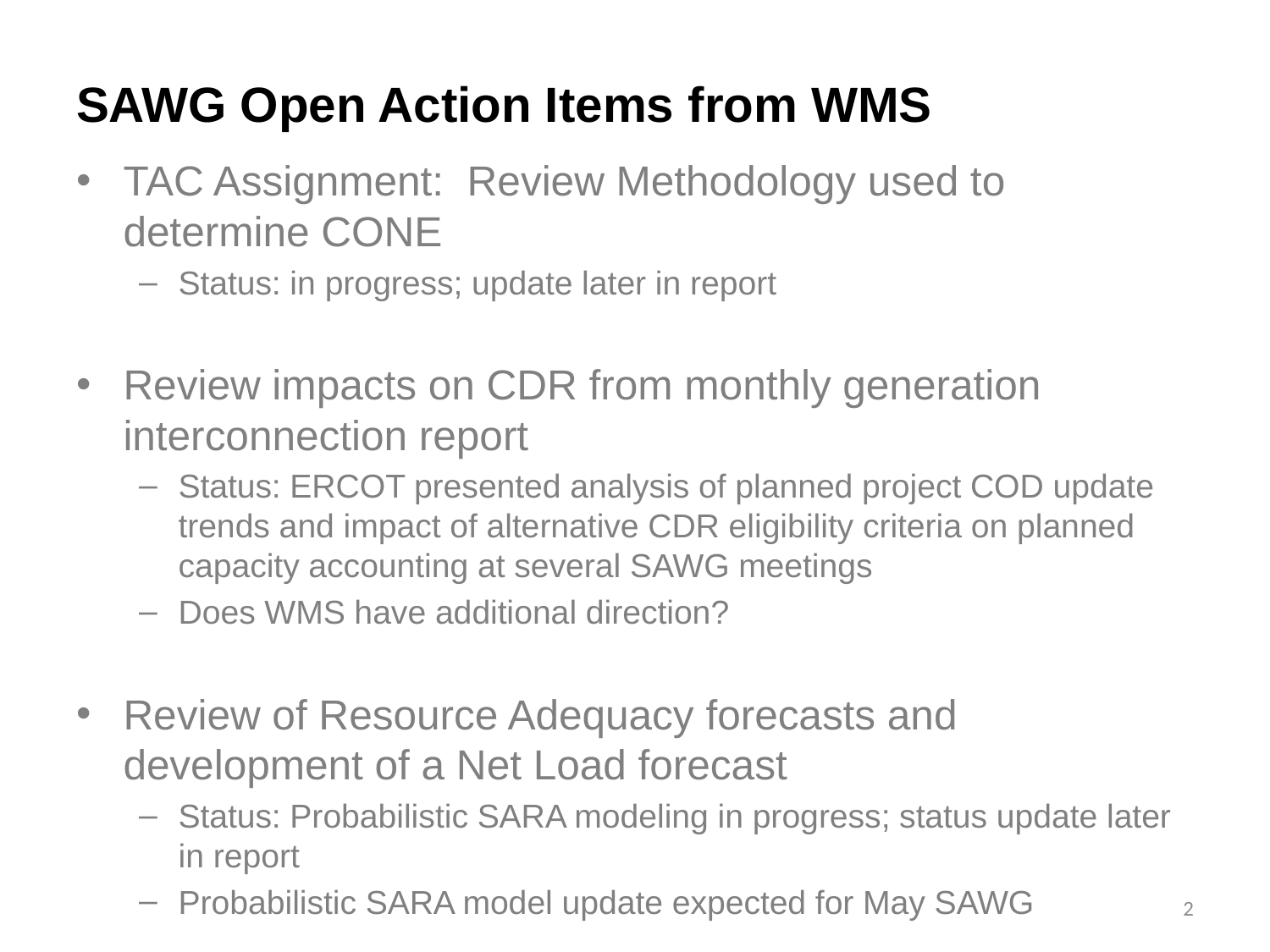

# SAWG Open Action Items from WMS
TAC Assignment:  Review Methodology used to determine CONE
Status: in progress; update later in report

Review impacts on CDR from monthly generation interconnection report
Status: ERCOT presented analysis of planned project COD update trends and impact of alternative CDR eligibility criteria on planned capacity accounting at several SAWG meetings
Does WMS have additional direction?

Review of Resource Adequacy forecasts and development of a Net Load forecast
Status: Probabilistic SARA modeling in progress; status update later in report
Probabilistic SARA model update expected for May SAWG
2